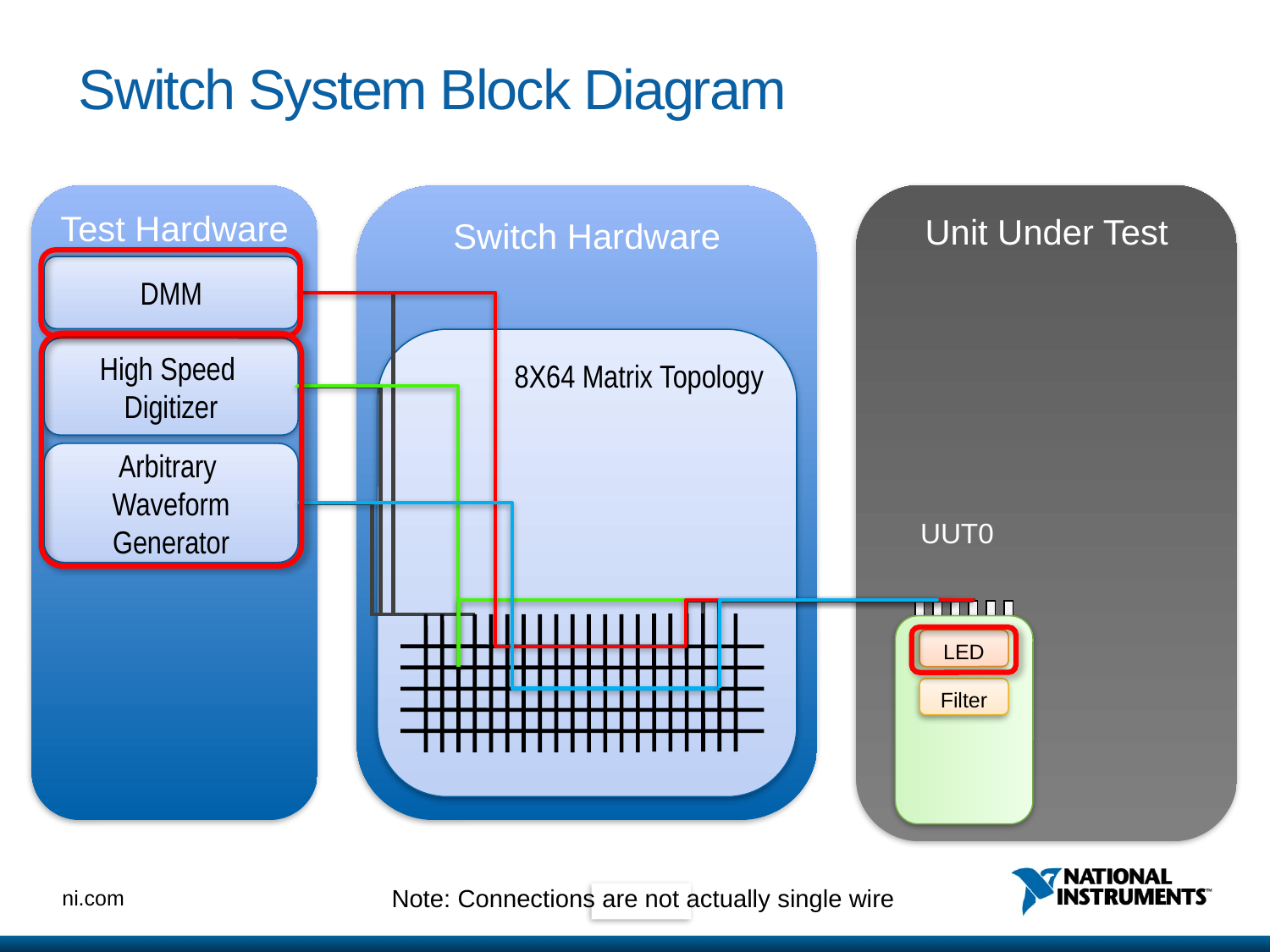

# Switch System Block Diagram
Unit Under Test
Test Hardware
Switch Hardware

DMM
8X64 Matrix Topology

High Speed
Digitizer
Arbitrary
Waveform
Generator
UUT0

LED

Filter

Note: Connections are not actually single wire